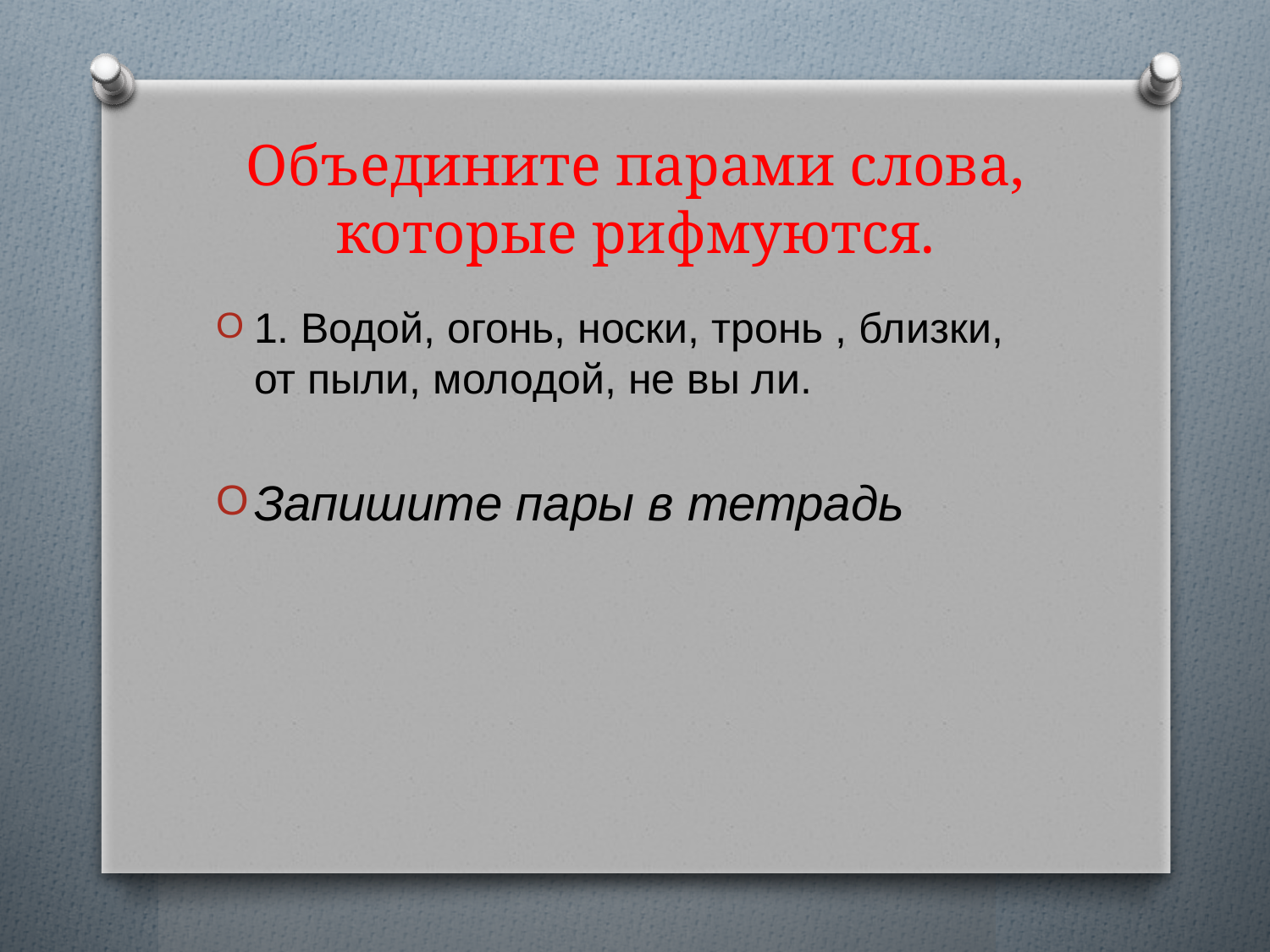

# Объедините парами слова, которые рифмуются.
1. Водой, огонь, носки, тронь , близки, от пыли, молодой, не вы ли.

Запишите пары в тетрадь